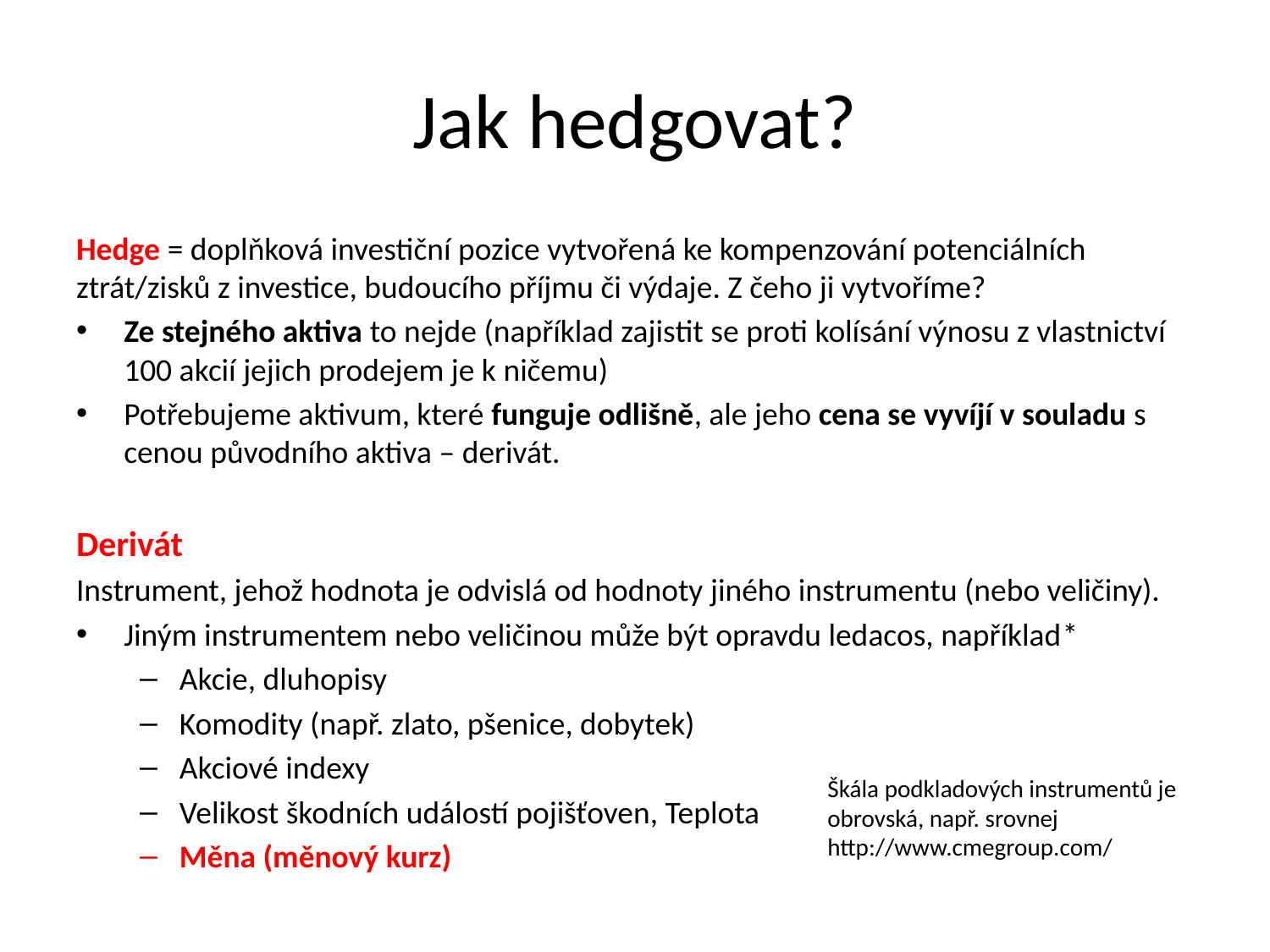

# Jak hedgovat?
Hedge = doplňková investiční pozice vytvořená ke kompenzování potenciálních ztrát/zisků z investice, budoucího příjmu či výdaje. Z čeho ji vytvoříme?
Ze stejného aktiva to nejde (například zajistit se proti kolísání výnosu z vlastnictví 100 akcií jejich prodejem je k ničemu)
Potřebujeme aktivum, které funguje odlišně, ale jeho cena se vyvíjí v souladu s cenou původního aktiva – derivát.

Derivát
Instrument, jehož hodnota je odvislá od hodnoty jiného instrumentu (nebo veličiny).
Jiným instrumentem nebo veličinou může být opravdu ledacos, například*
Akcie, dluhopisy
Komodity (např. zlato, pšenice, dobytek)
Akciové indexy
Velikost škodních událostí pojišťoven, Teplota
Měna (měnový kurz)
Škála podkladových instrumentů je obrovská, např. srovnej http://www.cmegroup.com/